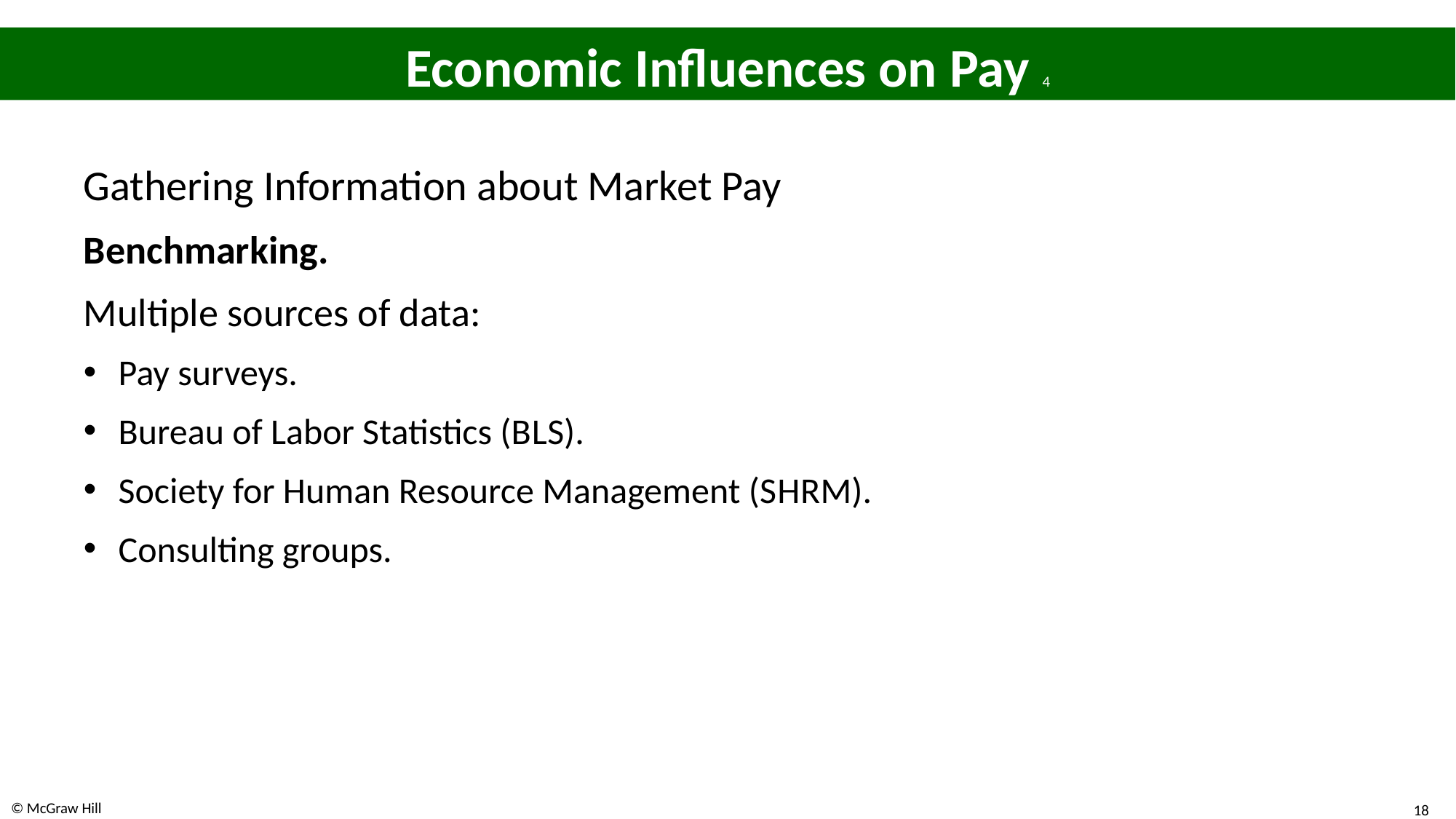

# Economic Influences on Pay 4
Gathering Information about Market Pay
Benchmarking.
Multiple sources of data:
Pay surveys.
Bureau of Labor Statistics (B L S).
Society for Human Resource Management (S H R M).
Consulting groups.